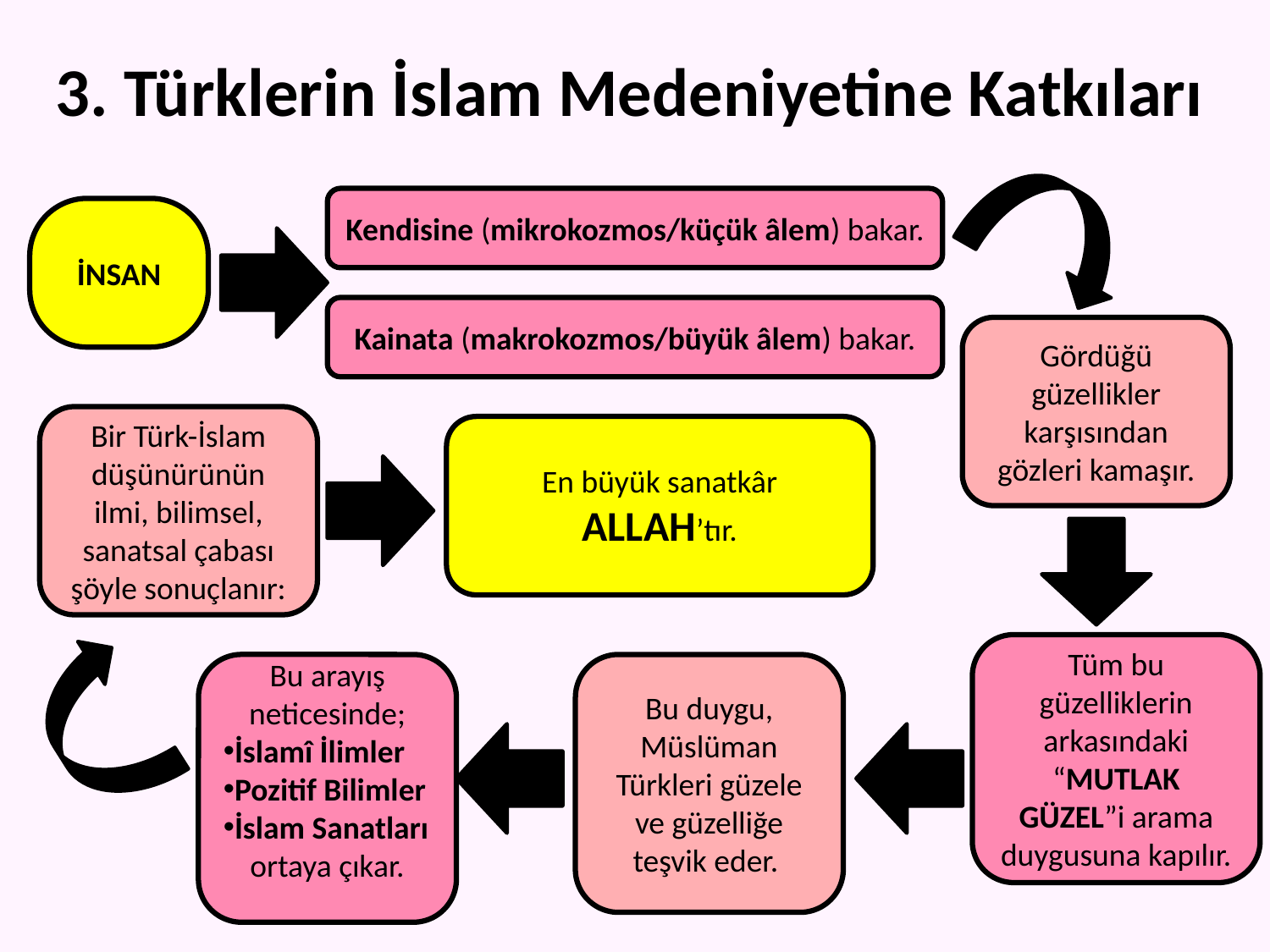

# 3. Türklerin İslam Medeniyetine Katkıları

Kendisine (mikrokozmos/küçük âlem) bakar.
İNSAN

Kainata (makrokozmos/büyük âlem) bakar.
Gördüğü güzellikler karşısından gözleri kamaşır.
Bir Türk-İslam düşünürünün ilmi, bilimsel, sanatsal çabası şöyle sonuçlanır:
En büyük sanatkâr ALLAH’tır.

Tüm bu güzelliklerin arkasındaki “MUTLAK GÜZEL”i arama duygusuna kapılır.
Bu arayış neticesinde;
İslamî İlimler
Pozitif Bilimler
İslam Sanatları
ortaya çıkar.

Bu duygu, Müslüman Türkleri güzele ve güzelliğe teşvik eder.